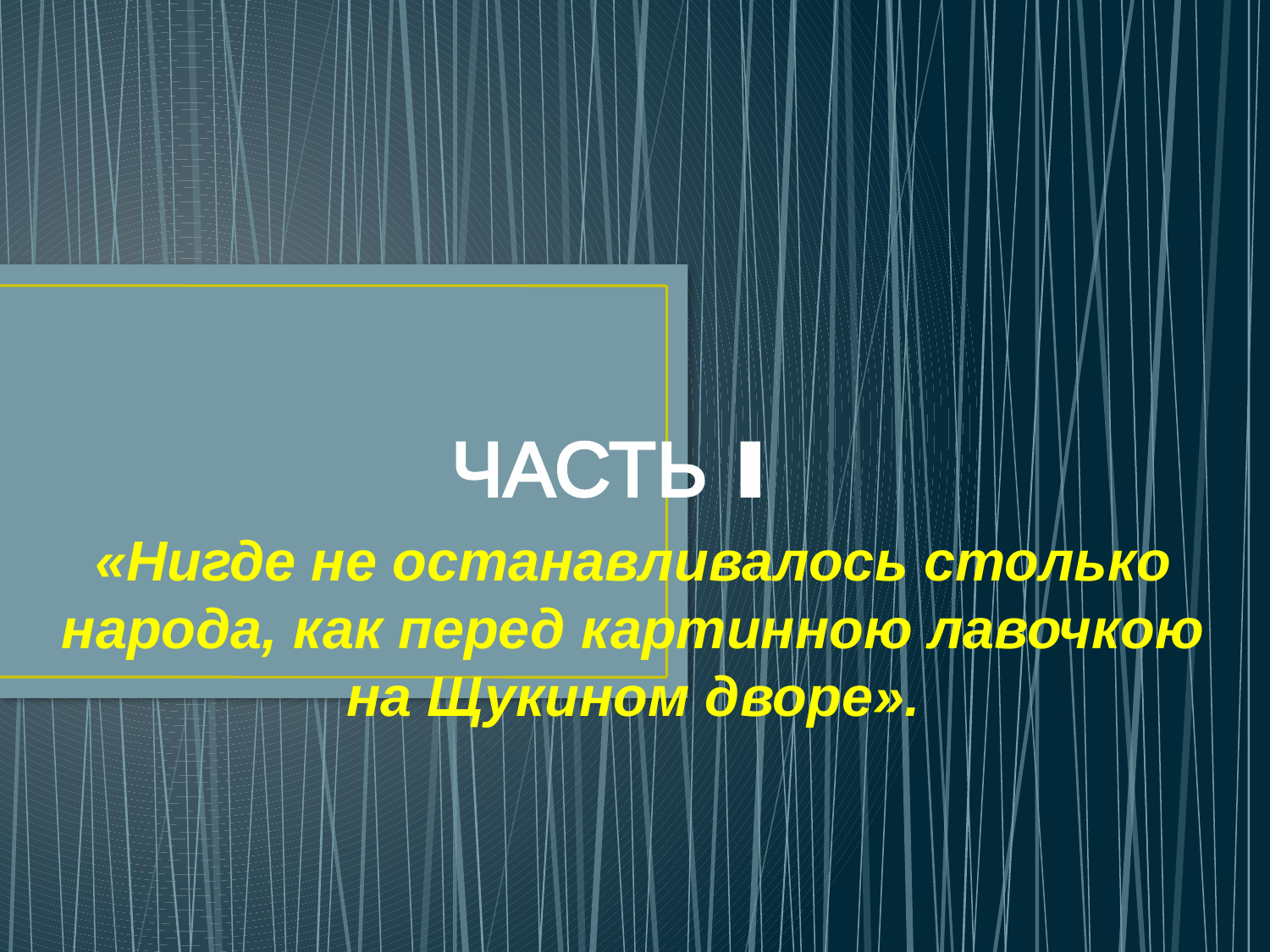

# ЧАСТЬ I
«Нигде не останавливалось столько народа, как перед картинною лавочкою на Щукином дворе».